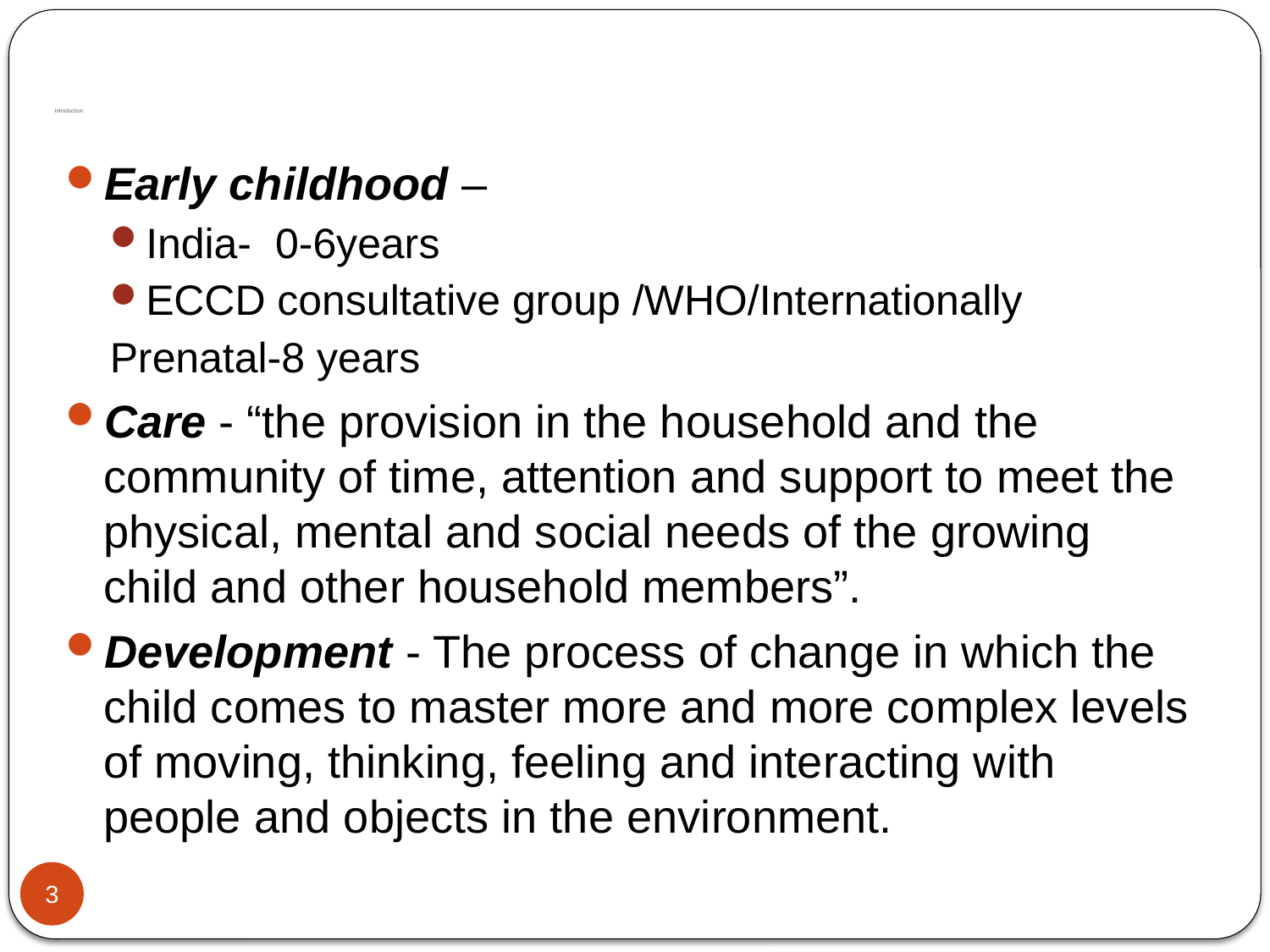

# Introduction
Early childhood –
India-  0-6years
ECCD consultative group /WHO/Internationally
Prenatal-8 years
Care - “the provision in the household and the community of time, attention and support to meet the physical, mental and social needs of the growing child and other household members”.
Development - The process of change in which the child comes to master more and more complex levels of moving, thinking, feeling and interacting with people and objects in the environment.

3